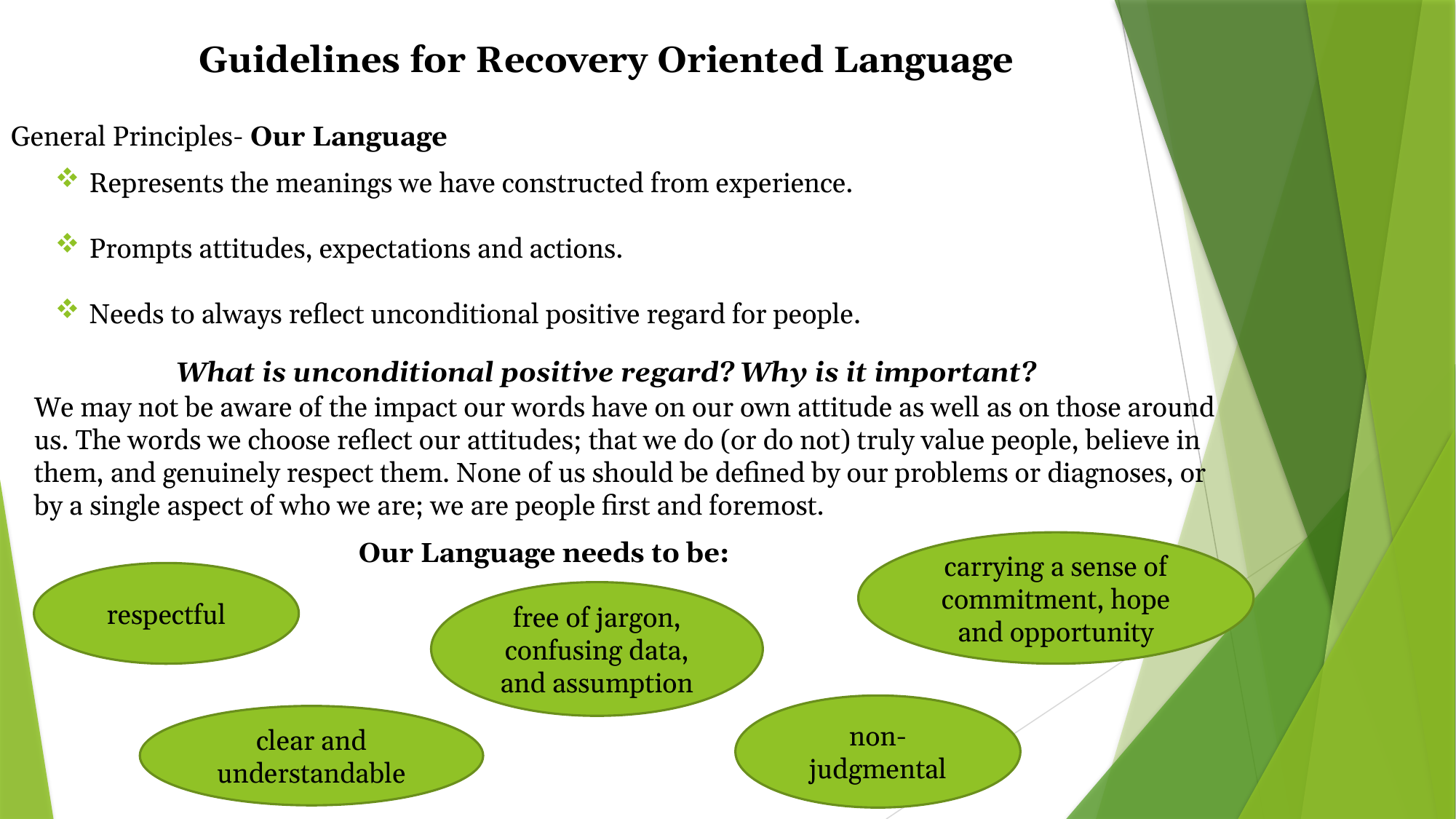

Guidelines for Recovery Oriented Language
General Principles- Our Language

Represents the meanings we have constructed from experience.

Prompts attitudes, expectations and actions.

Needs to always reflect unconditional positive regard for people.
What is unconditional positive regard? Why is it important?
We may not be aware of the impact our words have on our own attitude as well as on those around us. The words we choose reflect our attitudes; that we do (or do not) truly value people, believe in them, and genuinely respect them. None of us should be defined by our problems or diagnoses, or by a single aspect of who we are; we are people first and foremost.
Our Language needs to be:
carrying a sense of commitment, hope and opportunity
respectful
free of jargon, confusing data, and assumption
non-judgmental
clear and understandable